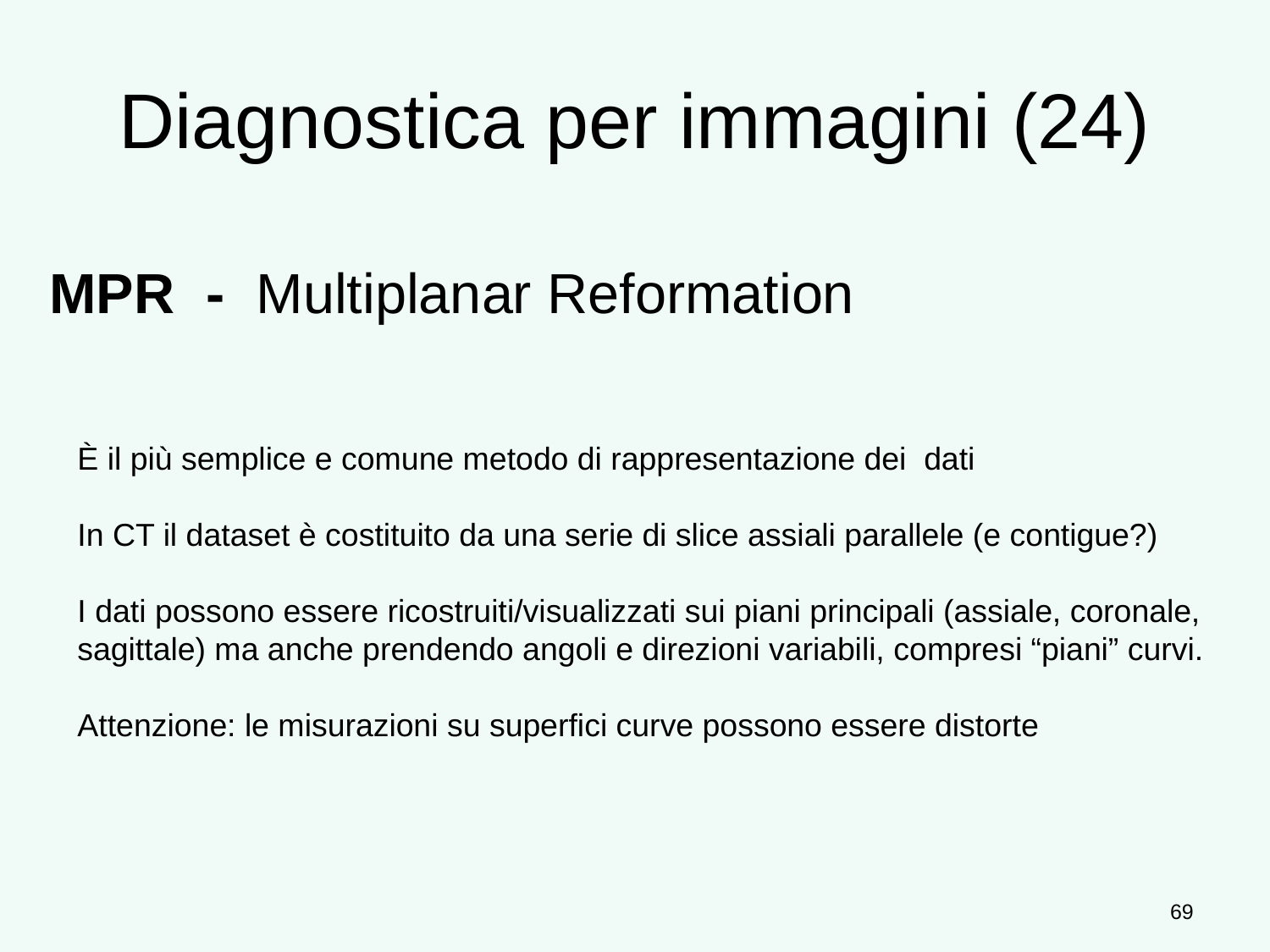

# Diagnostica per immagini (24)
MPR  -  Multiplanar Reformation

È il più semplice e comune metodo di rappresentazione dei  dati

In CT il dataset è costituito da una serie di slice assiali parallele (e contigue?)

I dati possono essere ricostruiti/visualizzati sui piani principali (assiale, coronale, sagittale) ma anche prendendo angoli e direzioni variabili, compresi “piani” curvi.

Attenzione: le misurazioni su superfici curve possono essere distorte
69